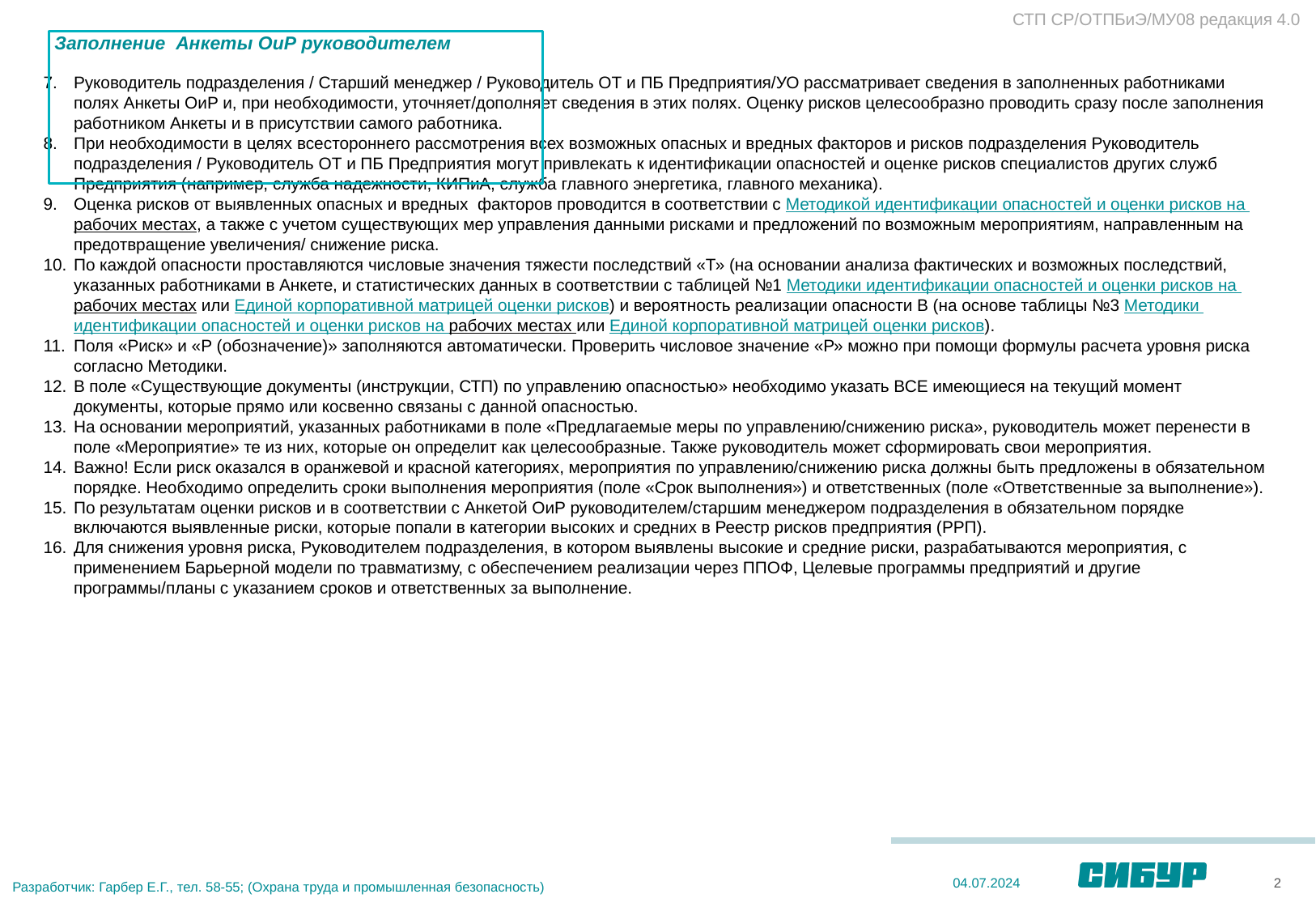

СТП СР/ОТПБиЭ/МУ08 редакция 4.0
# Заполнение  Анкеты ОиР руководителем
Руководитель подразделения / Старший менеджер / Руководитель ОТ и ПБ Предприятия/УО рассматривает сведения в заполненных работниками полях Анкеты ОиР и, при необходимости, уточняет/дополняет сведения в этих полях. Оценку рисков целесообразно проводить сразу после заполнения работником Анкеты и в присутствии самого работника.
При необходимости в целях всестороннего рассмотрения всех возможных опасных и вредных факторов и рисков подразделения Руководитель подразделения / Руководитель ОТ и ПБ Предприятия могут привлекать к идентификации опасностей и оценке рисков специалистов других служб Предприятия (например, служба надежности, КИПиА, служба главного энергетика, главного механика).
Оценка рисков от выявленных опасных и вредных  факторов проводится в соответствии с Методикой идентификации опасностей и оценки рисков на рабочих местах, а также с учетом существующих мер управления данными рисками и предложений по возможным мероприятиям, направленным на предотвращение увеличения/ снижение риска.
По каждой опасности проставляются числовые значения тяжести последствий «Т» (на основании анализа фактических и возможных последствий, указанных работниками в Анкете, и статистических данных в соответствии с таблицей №1 Методики идентификации опасностей и оценки рисков на рабочих местах или Единой корпоративной матрицей оценки рисков) и вероятность реализации опасности В (на основе таблицы №3 Методики идентификации опасностей и оценки рисков на рабочих местах или Единой корпоративной матрицей оценки рисков).
Поля «Риск» и «Р (обозначение)» заполняются автоматически. Проверить числовое значение «Р» можно при помощи формулы расчета уровня риска согласно Методики.
В поле «Существующие документы (инструкции, СТП) по управлению опасностью» необходимо указать ВСЕ имеющиеся на текущий момент документы, которые прямо или косвенно связаны с данной опасностью.
На основании мероприятий, указанных работниками в поле «Предлагаемые меры по управлению/снижению риска», руководитель может перенести в поле «Мероприятие» те из них, которые он определит как целесообразные. Также руководитель может сформировать свои мероприятия.
Важно! Если риск оказался в оранжевой и красной категориях, мероприятия по управлению/снижению риска должны быть предложены в обязательном порядке. Необходимо определить сроки выполнения мероприятия (поле «Срок выполнения») и ответственных (поле «Ответственные за выполнение»).
По результатам оценки рисков и в соответствии с Анкетой ОиР руководителем/старшим менеджером подразделения в обязательном порядке включаются выявленные риски, которые попали в категории высоких и средних в Реестр рисков предприятия (РРП).
Для снижения уровня риска, Руководителем подразделения, в котором выявлены высокие и средние риски, разрабатываются мероприятия, с применением Барьерной модели по травматизму, с обеспечением реализации через ППОФ, Целевые программы предприятий и другие программы/планы с указанием сроков и ответственных за выполнение.
2
04.07.2024
Разработчик: Гарбер Е.Г., тел. 58-55; (Охрана труда и промышленная безопасность)